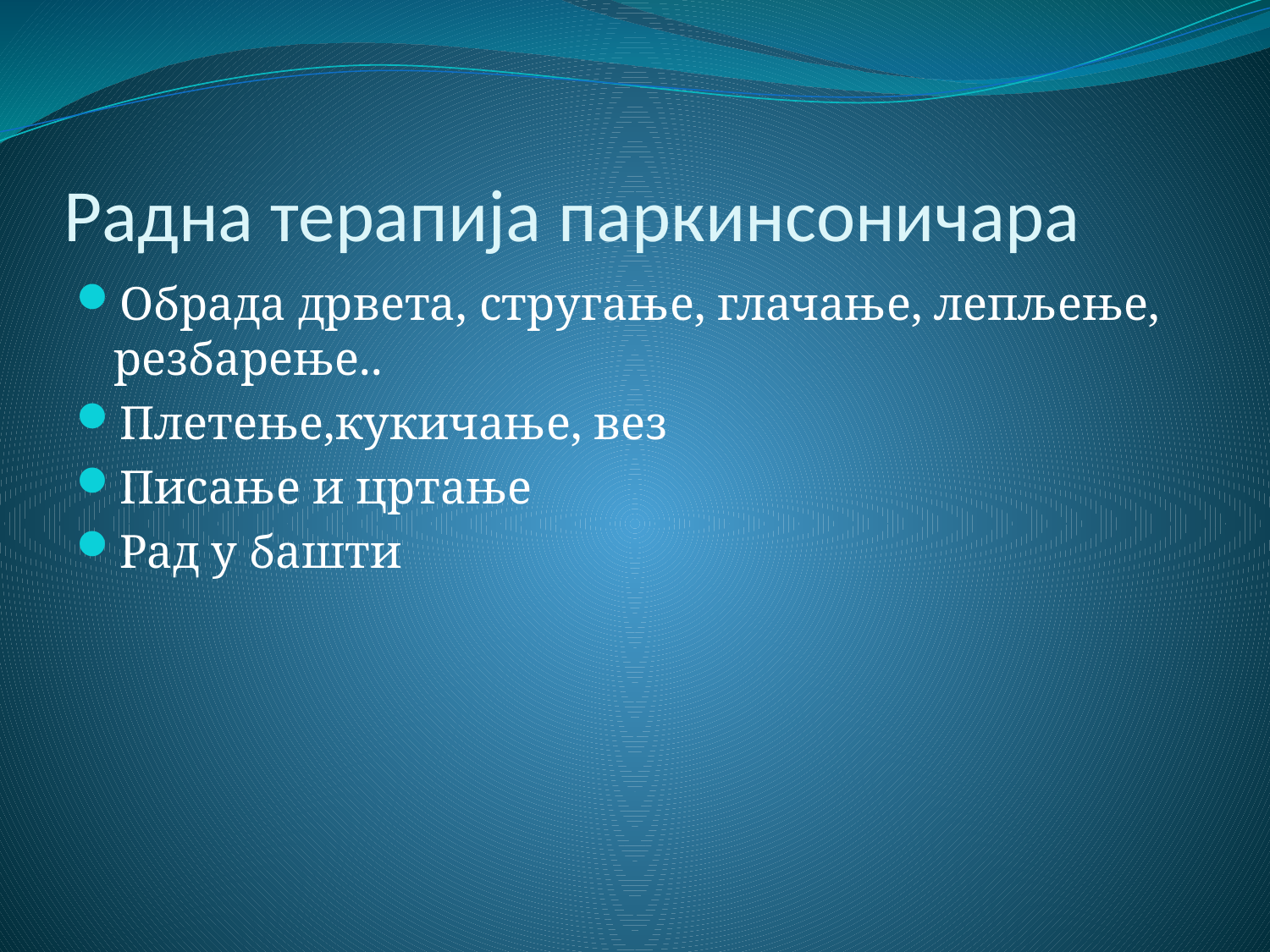

# Радна терапија паркинсоничара
Обрада дрвета, стругање, глачање, лепљење, резбарење..
Плетење,кукичање, вез
Писање и цртање
Рад у башти